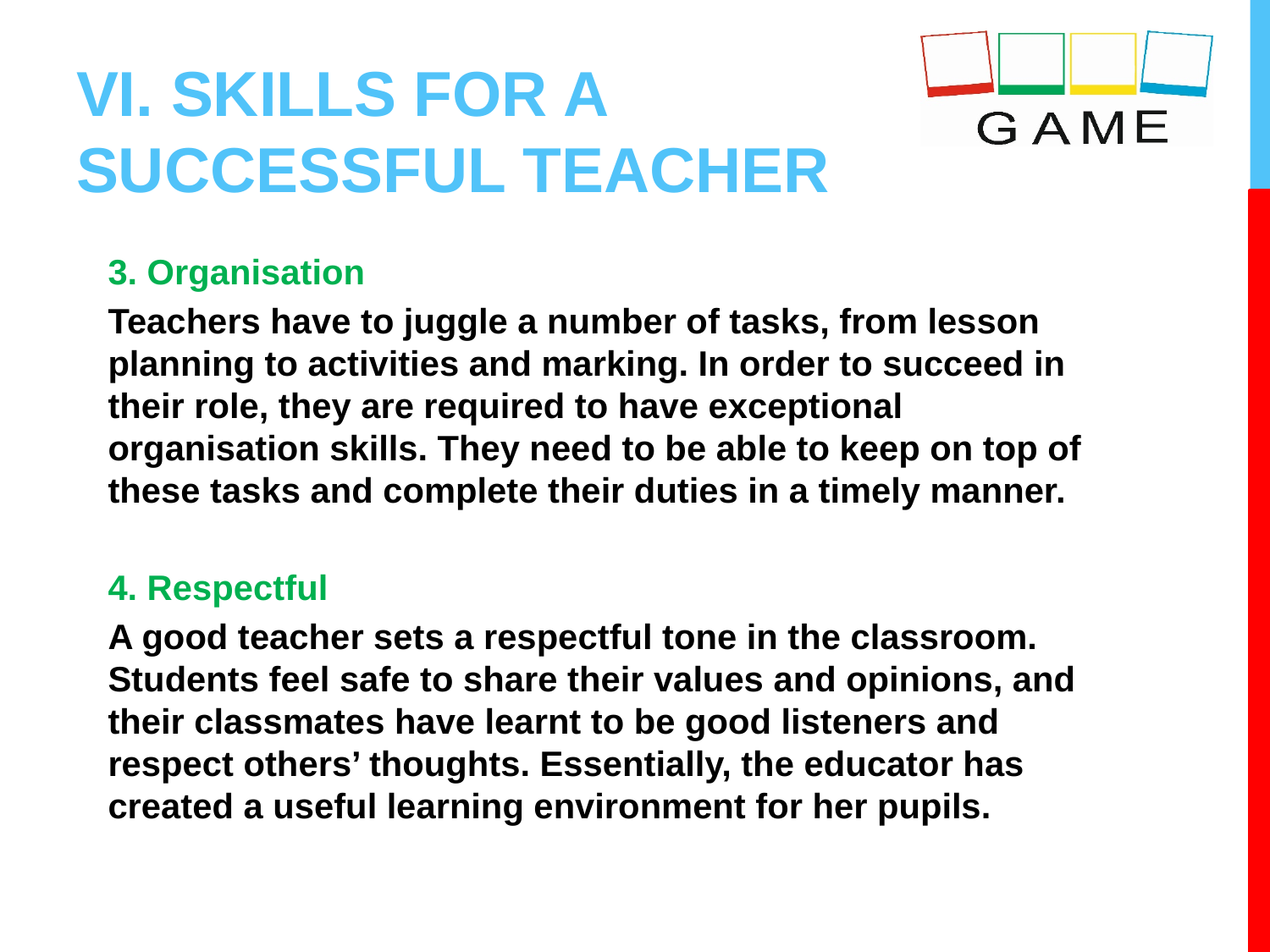

# VI. SKILLS FOR A SUCCESSFUL TEACHER
3. Organisation
Teachers have to juggle a number of tasks, from lesson planning to activities and marking. In order to succeed in their role, they are required to have exceptional organisation skills. They need to be able to keep on top of these tasks and complete their duties in a timely manner.

4. Respectful
A good teacher sets a respectful tone in the classroom. Students feel safe to share their values and opinions, and their classmates have learnt to be good listeners and respect others’ thoughts. Essentially, the educator has created a useful learning environment for her pupils.